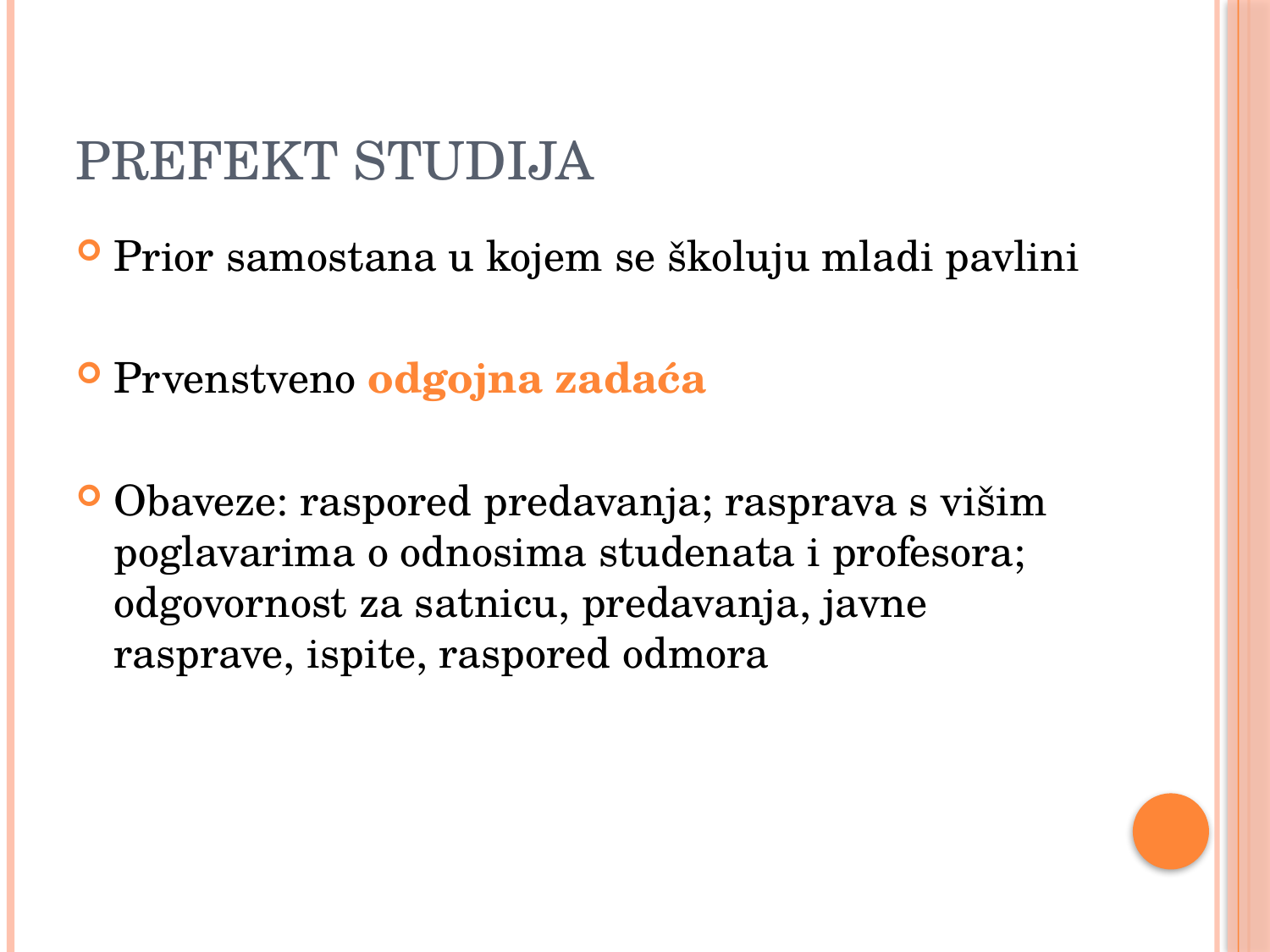

# Prefekt studija
Prior samostana u kojem se školuju mladi pavlini

Prvenstveno odgojna zadaća

Obaveze: raspored predavanja; rasprava s višim poglavarima o odnosima studenata i profesora; odgovornost za satnicu, predavanja, javne rasprave, ispite, raspored odmora